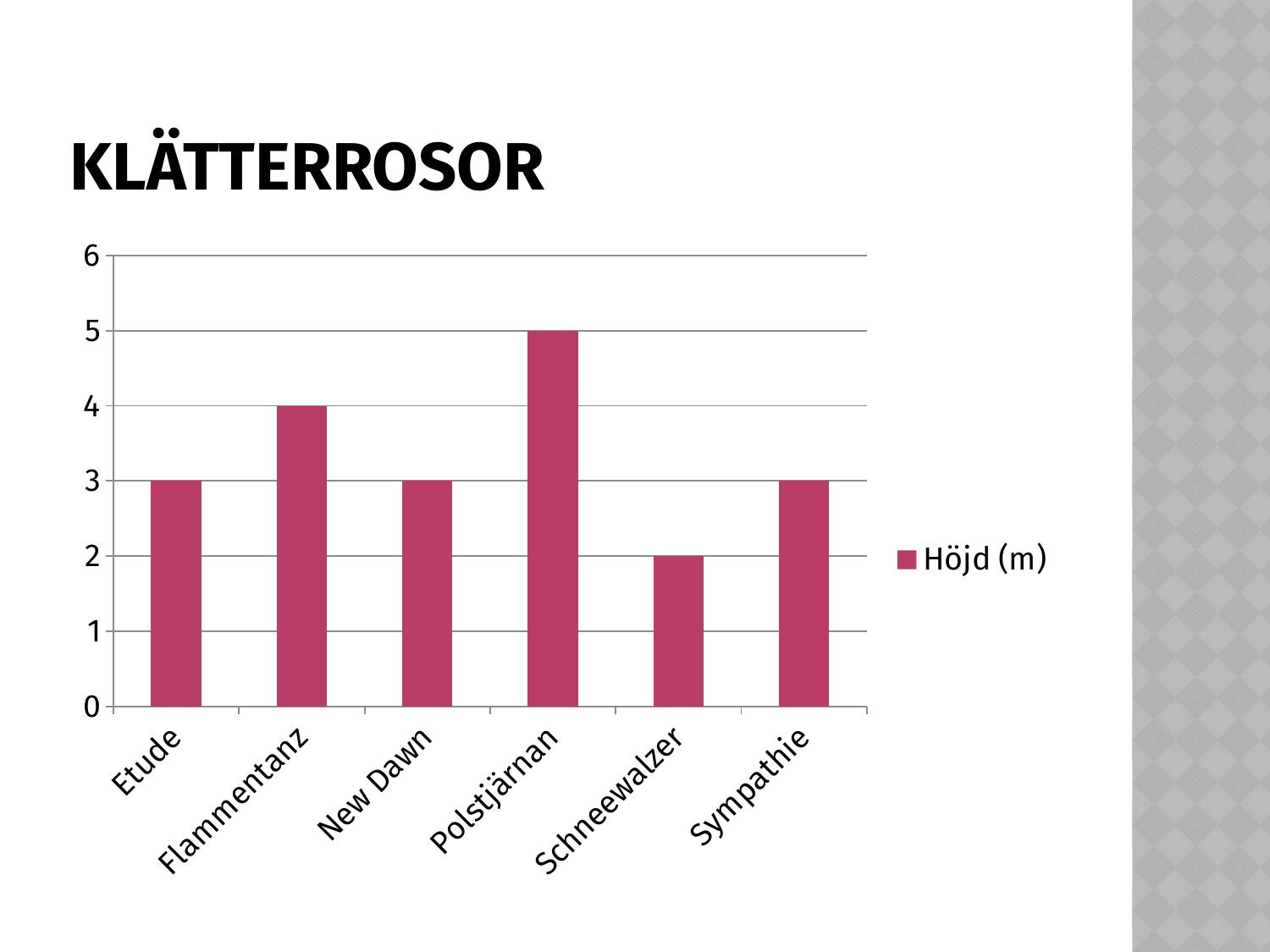

# Klätterrosor

### Chart

| Category | Höjd (m) |
|---|---|
| Etude | 3.0 |
| Flammentanz | 4.0 |
| New Dawn | 3.0 |
| Polstjärnan | 5.0 |
| Schneewalzer | 2.0 |
| Sympathie | 3.0 |